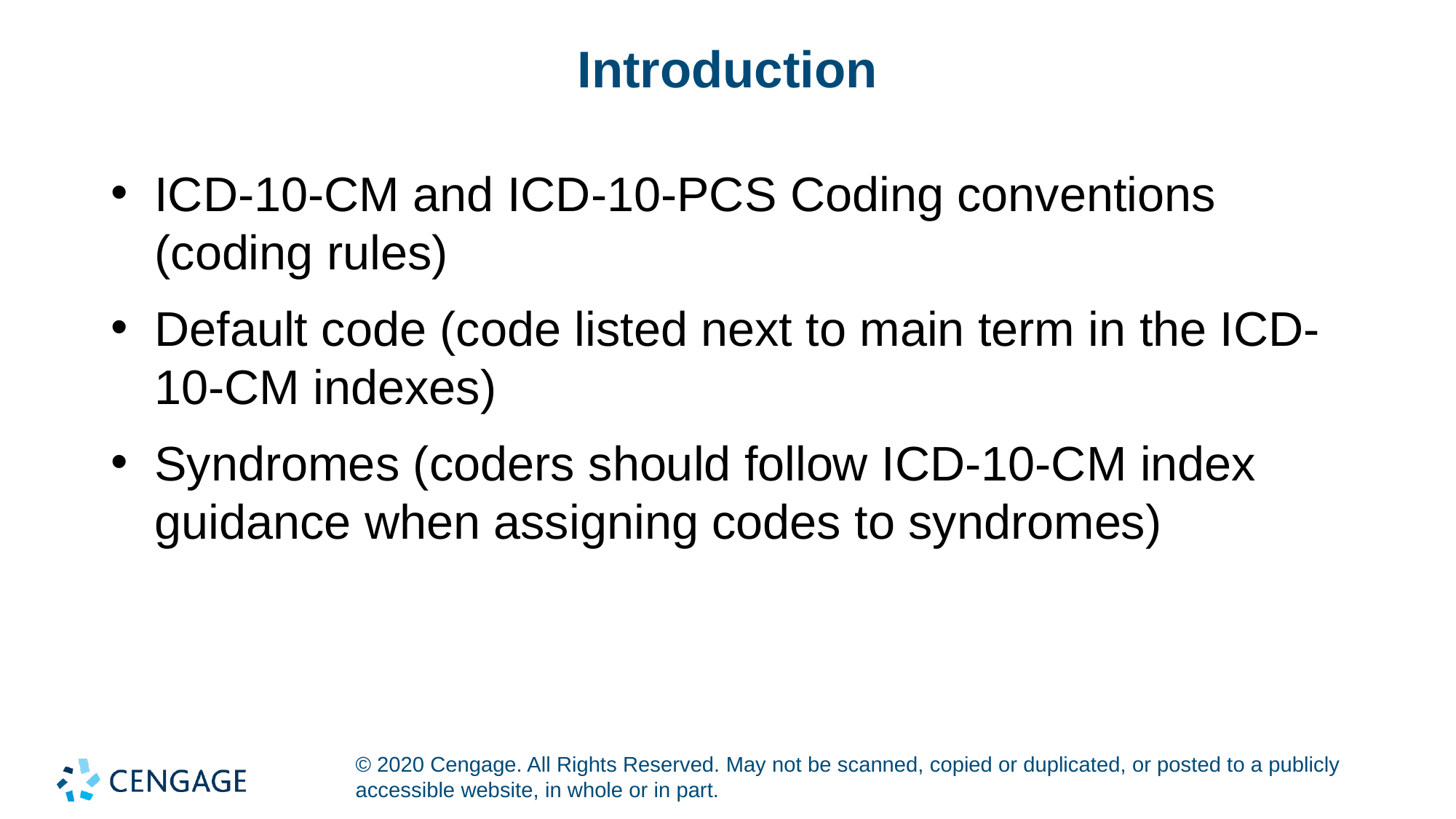

# Introduction
ICD-10-CM and ICD-10-PCS Coding conventions (coding rules)
Default code (code listed next to main term in the ICD-10-CM indexes)
Syndromes (coders should follow ICD-10-CM index guidance when assigning codes to syndromes)